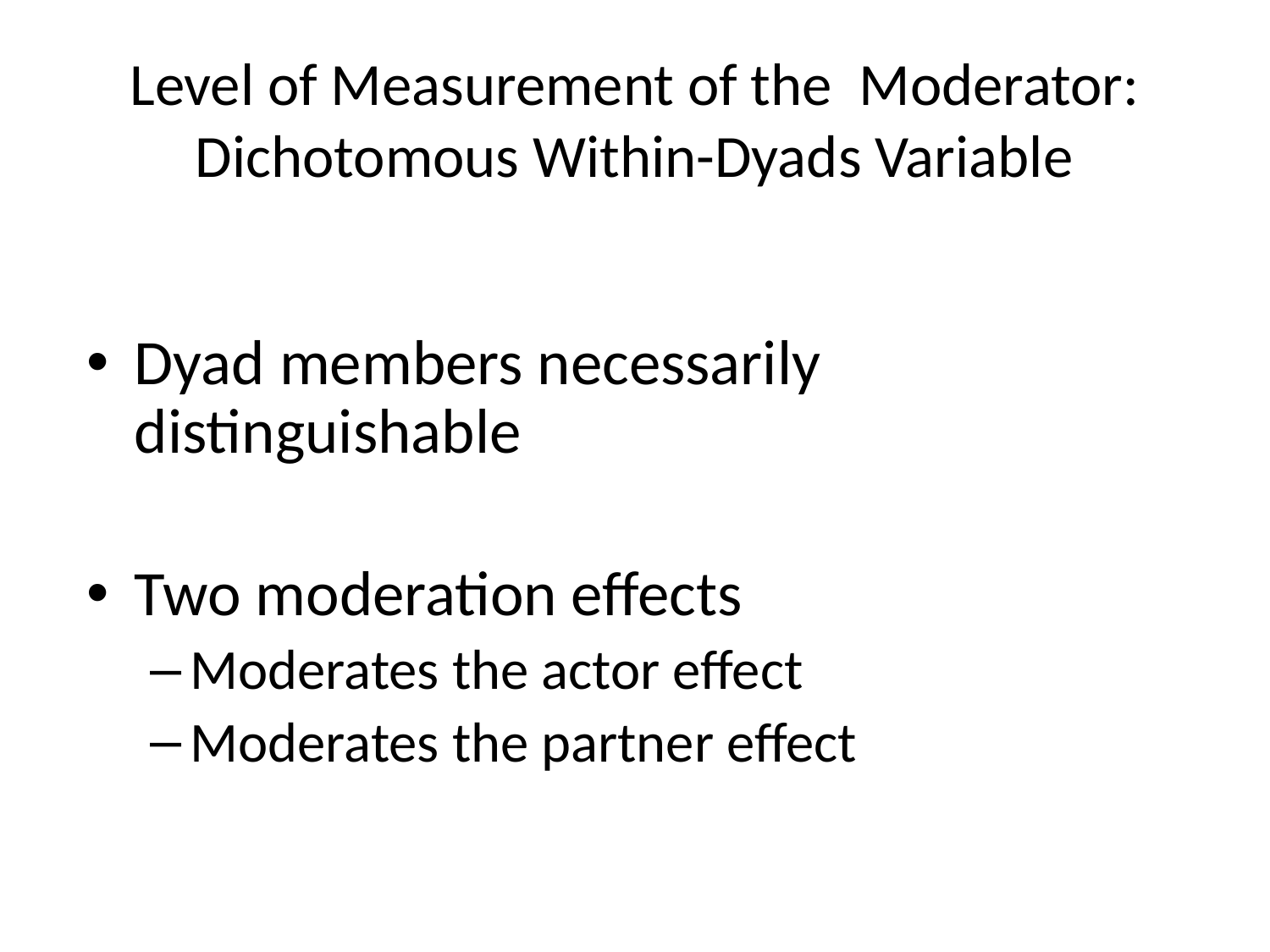

# Level of Measurement of the  Moderator: Dichotomous Within-Dyads Variable
Dyad members necessarily distinguishable

Two moderation effects
Moderates the actor effect
Moderates the partner effect